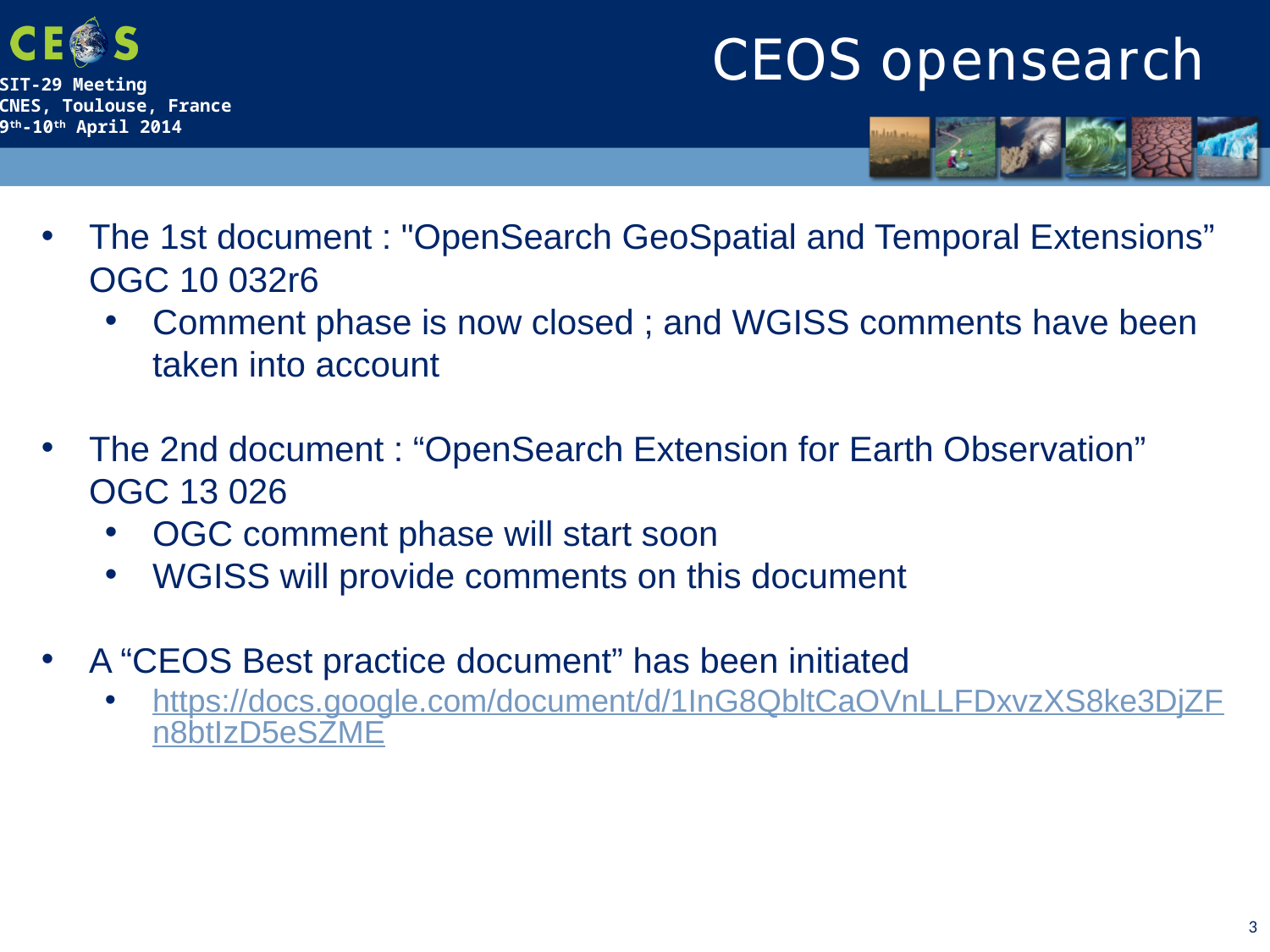

CEOS opensearch
The 1st document : "OpenSearch GeoSpatial and Temporal Extensions” OGC 10 032r6
Comment phase is now closed ; and WGISS comments have been taken into account

The 2nd document : “OpenSearch Extension for Earth Observation” OGC 13 026
OGC comment phase will start soon
WGISS will provide comments on this document

A “CEOS Best practice document” has been initiated
https://docs.google.com/document/d/1InG8QbltCaOVnLLFDxvzXS8ke3DjZFn8btIzD5eSZME
3